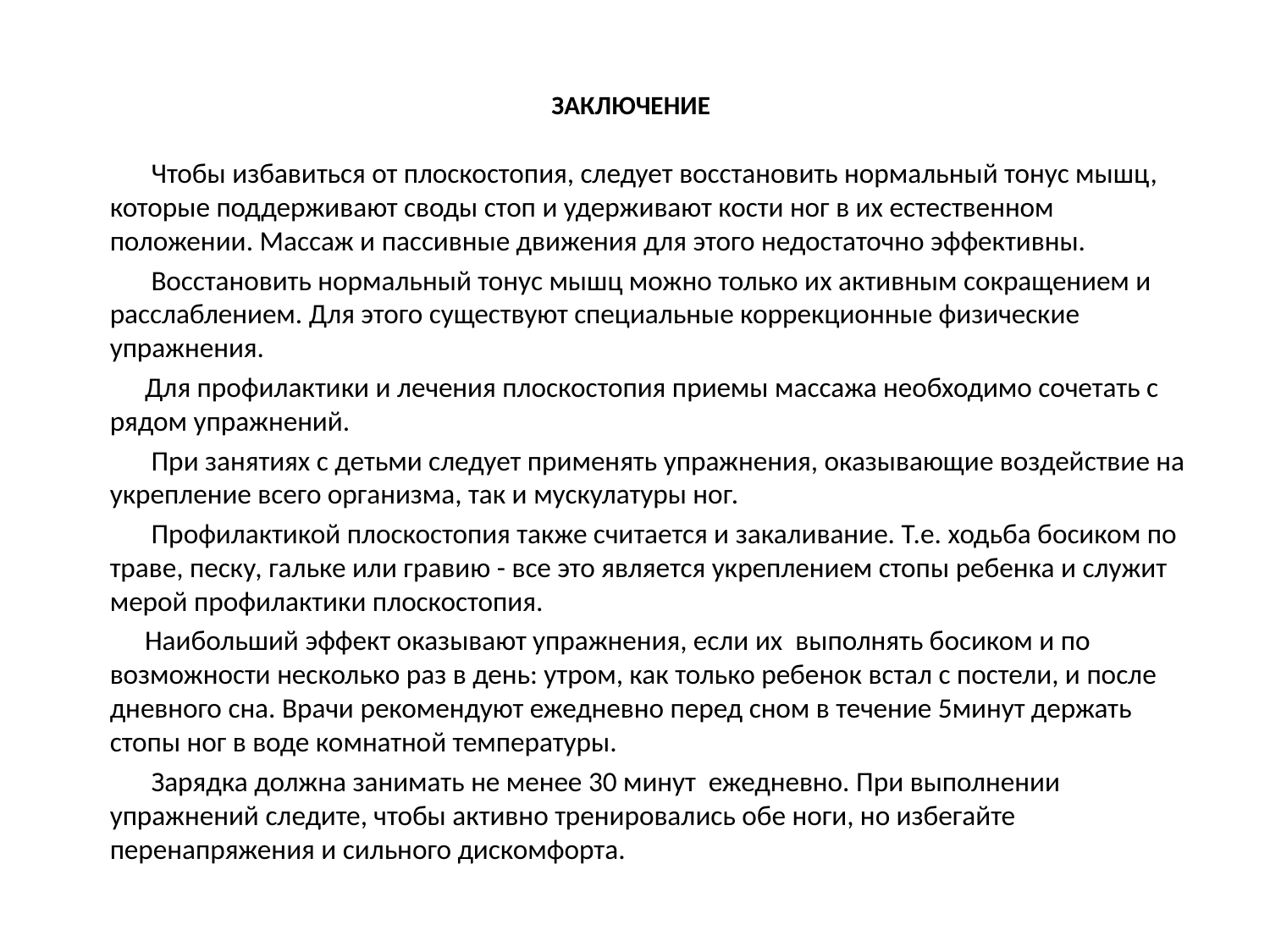

# ЗАКЛЮЧЕНИЕ
              Чтобы избавиться от плоскостопия, следует восстановить нормальный тонус мышц, которые поддерживают своды стоп и удерживают кости ног в их естественном положении. Массаж и пассивные движения для этого недостаточно эффективны.
              Восстановить нормальный тонус мышц можно только их активным сокращением и расслаблением. Для этого существуют специальные коррекционные физические упражнения.
             Для профилактики и лечения плоскостопия приемы массажа необходимо сочетать с рядом упражнений.
              При занятиях с детьми следует применять упражнения, оказывающие воздействие на укрепление всего организма, так и мускулатуры ног.
              Профилактикой плоскостопия также считается и закаливание. Т.е. ходьба босиком по траве, песку, гальке или гравию - все это является укреплением стопы ребенка и служит мерой профилактики плоскостопия.
             Наибольший эффект оказывают упражнения, если их  выполнять босиком и по возможности несколько раз в день: утром, как только ребенок встал с постели, и после дневного сна. Врачи рекомендуют ежедневно перед сном в течение 5минут держать стопы ног в воде комнатной температуры.
              Зарядка должна занимать не менее 30 минут  ежедневно. При выполнении упражнений следите, чтобы активно тренировались обе ноги, но избегайте перенапряжения и сильного дискомфорта.